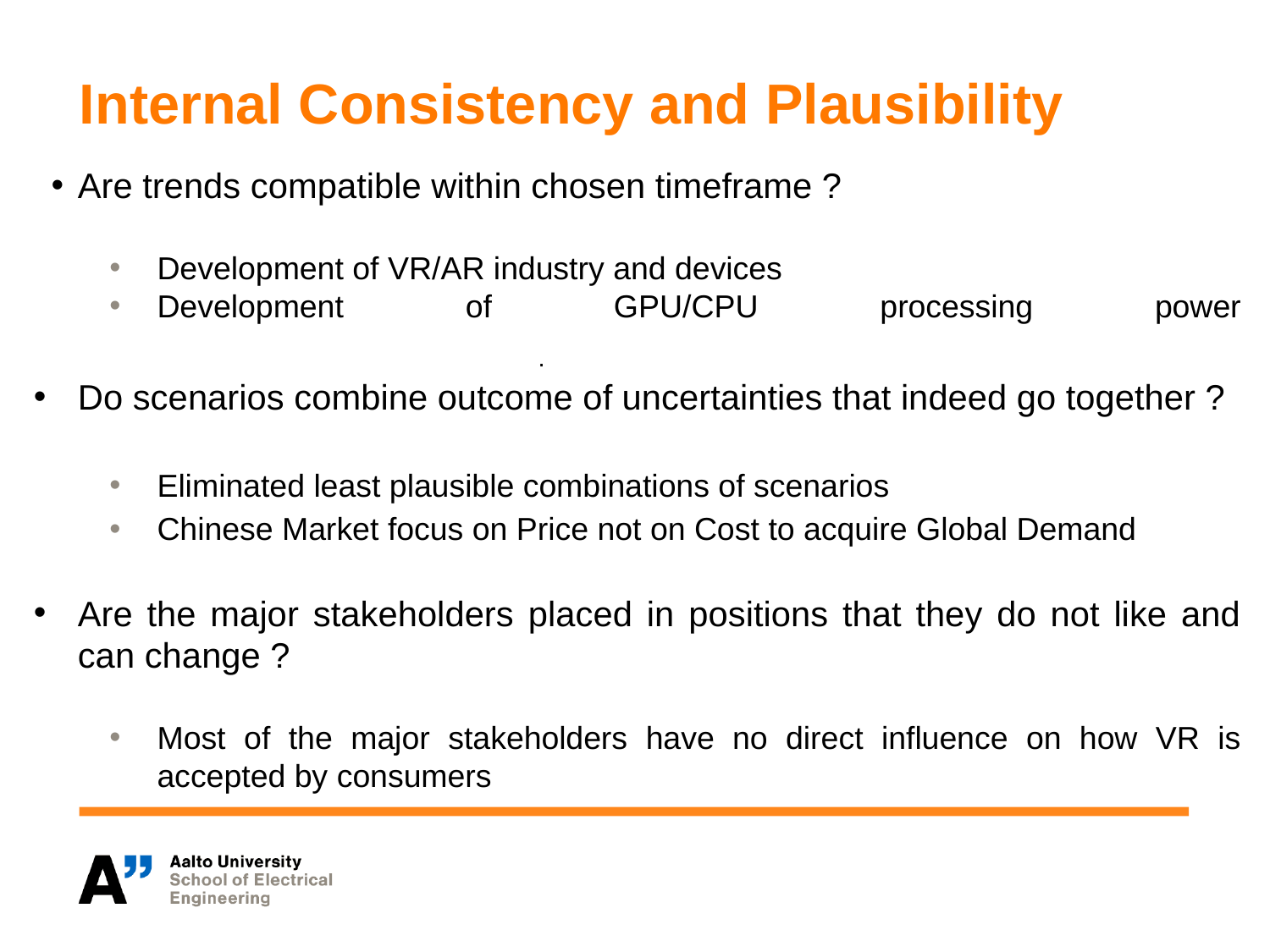

# Internal Consistency and Plausibility
Are trends compatible within chosen timeframe ?

Development of VR/AR industry and devices
Development of GPU/CPU processing power
			.
Do scenarios combine outcome of uncertainties that indeed go together ?

Eliminated least plausible combinations of scenarios
Chinese Market focus on Price not on Cost to acquire Global Demand

Are the major stakeholders placed in positions that they do not like and can change ?

Most of the major stakeholders have no direct influence on how VR is accepted by consumers